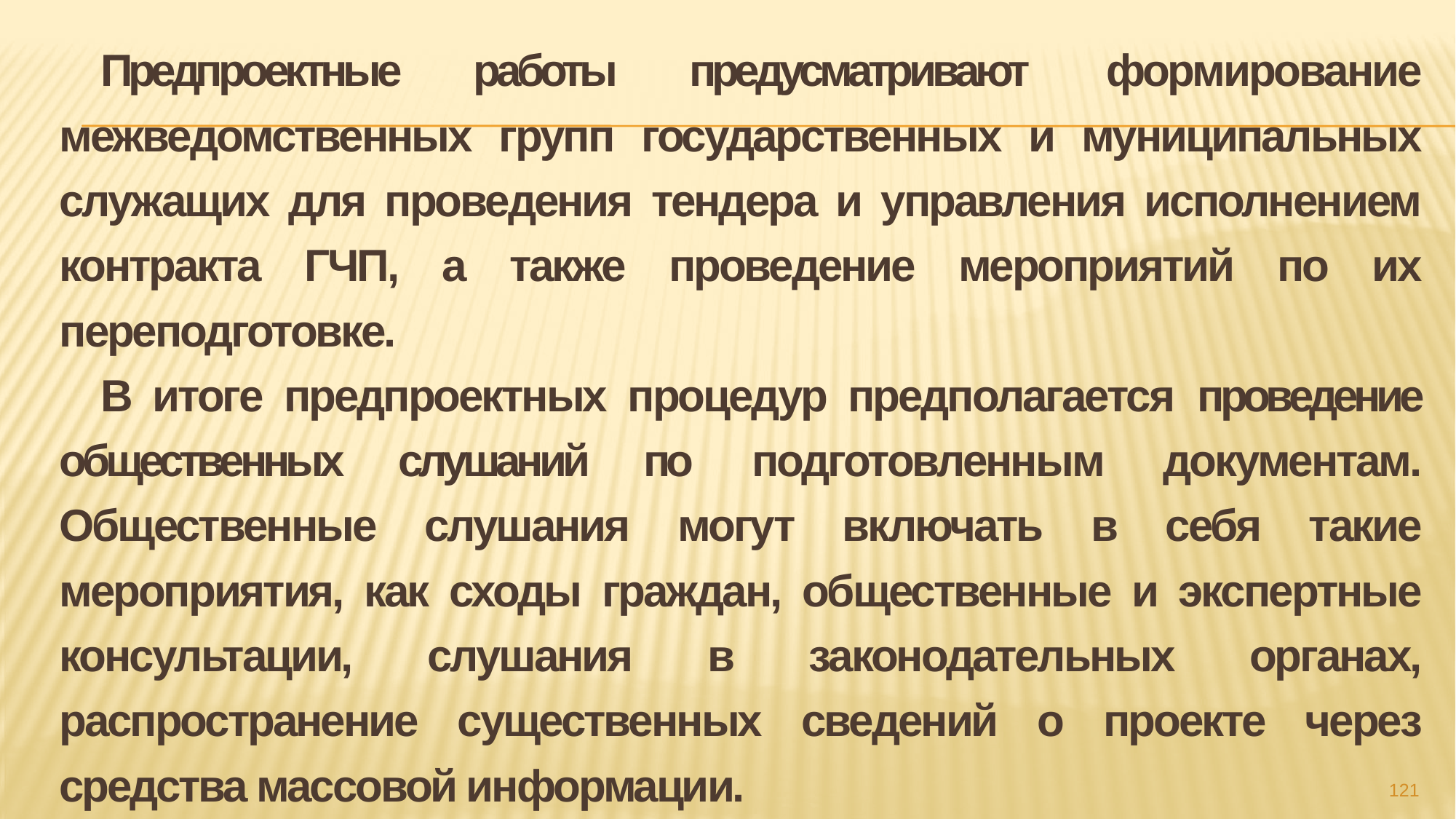

Предпроектные работы предусматривают формирование межведомственных групп государственных и муниципальных служащих для проведения тендера и управления исполнением контракта ГЧП, а также проведение мероприятий по их переподготовке.
В итоге предпроектных процедур предполагается проведение общественных слушаний по подготовленным документам. Общественные слушания могут включать в себя такие мероприятия, как сходы граждан, общественные и экспертные консультации, слушания в законодательных органах, распространение существенных сведений о проекте через средства массовой информации.
#
121